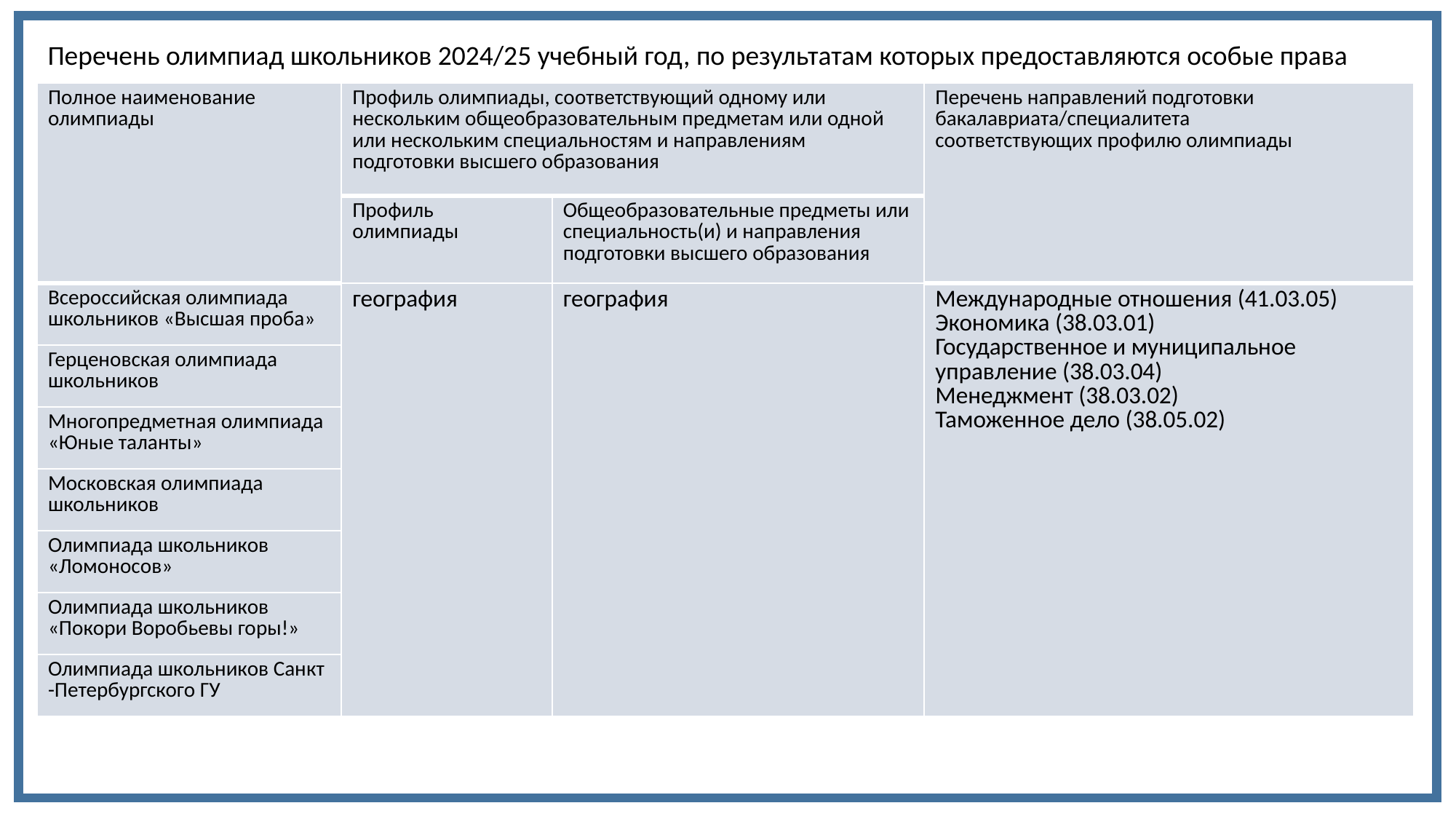

Перечень олимпиад школьников 2024/25 учебный год, по результатам которых предоставляются особые права

| Полное наименование олимпиады | Профиль олимпиады, соответствующий одному или нескольким общеобразовательным предметам или одной или нескольким специальностям и направлениям подготовки высшего образования |  | Перечень направлений подготовки бакалавриата/специалитета соответствующих профилю олимпиады |
| --- | --- | --- | --- |
|  | Профиль олимпиады | Общеобразовательные предметы или специальность(и) и направления подготовки высшего образования |  |
| Всероссийская олимпиада школьников «Высшая проба» | география | география | Международные отношения (41.03.05) Экономика (38.03.01) Государственное и муниципальное управление (38.03.04) Менеджмент (38.03.02) Таможенное дело (38.05.02) |
| Герценовская олимпиада школьников |  |  |  |
| Многопредметная олимпиада «Юные таланты» |  |  |  |
| Московская олимпиада школьников |  |  |  |
| Олимпиада школьников «Ломоносов» |  |  |  |
| Олимпиада школьников «Покори Воробьевы горы!» |  |  |  |
| Олимпиада школьников Санкт -Петербургского ГУ |  |  |  |